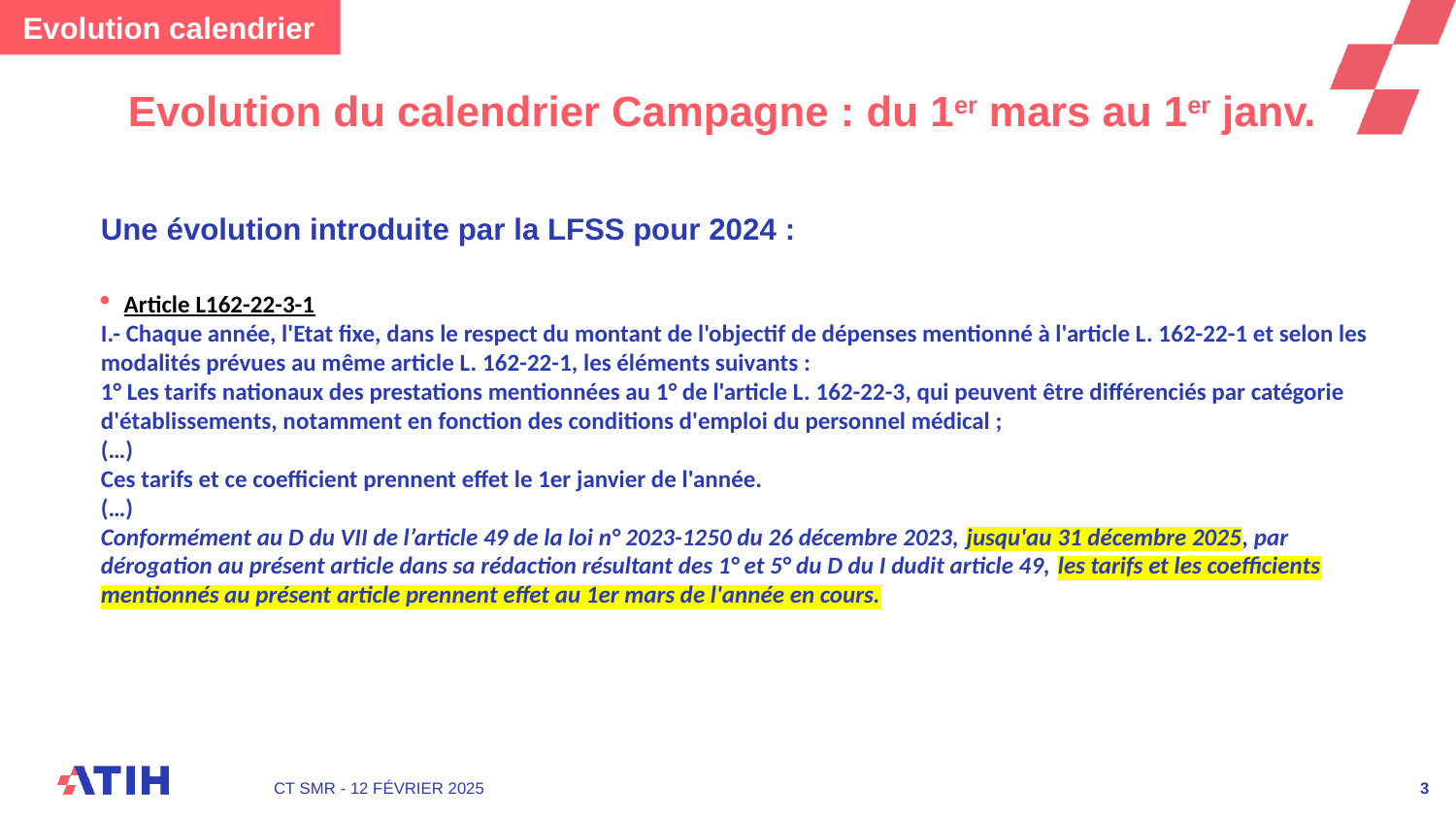

Evolution calendrier
# Evolution du calendrier Campagne : du 1er mars au 1er janv.
Une évolution introduite par la LFSS pour 2024 :

Article L162-22-3-1
I.- Chaque année, l'Etat fixe, dans le respect du montant de l'objectif de dépenses mentionné à l'article L. 162-22-1 et selon les modalités prévues au même article L. 162-22-1, les éléments suivants :
1° Les tarifs nationaux des prestations mentionnées au 1° de l'article L. 162-22-3, qui peuvent être différenciés par catégorie d'établissements, notamment en fonction des conditions d'emploi du personnel médical ;
(…)
Ces tarifs et ce coefficient prennent effet le 1er janvier de l'année.
(…)
Conformément au D du VII de l’article 49 de la loi n° 2023-1250 du 26 décembre 2023, jusqu'au 31 décembre 2025, par dérogation au présent article dans sa rédaction résultant des 1° et 5° du D du I dudit article 49, les tarifs et les coefficients mentionnés au présent article prennent effet au 1er mars de l'année en cours.

CT SMR - 12 février 2025